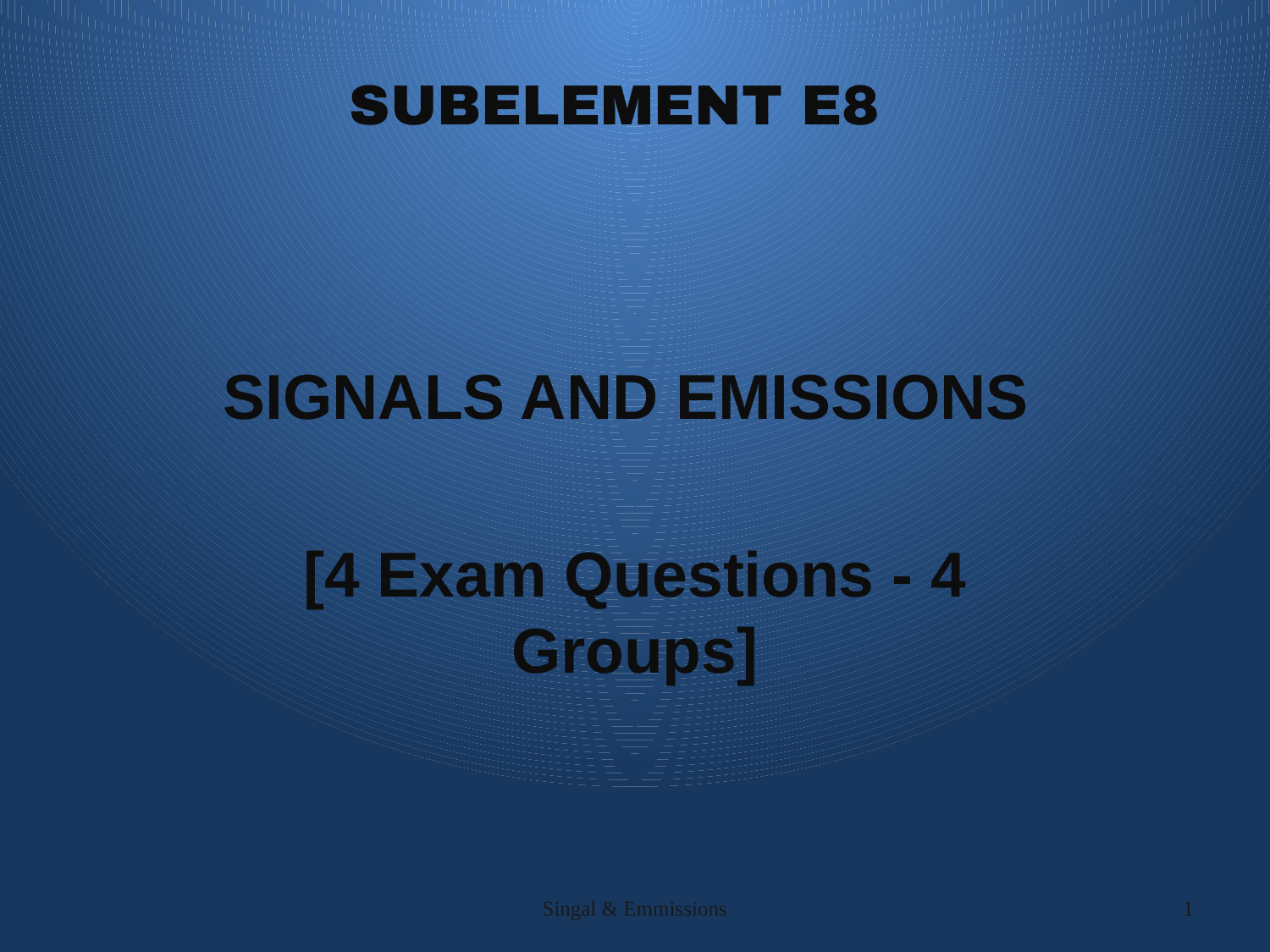

# SUBELEMENT E8
SIGNALS AND EMISSIONS

[4 Exam Questions - 4 Groups]
Singal & Emmissions
1